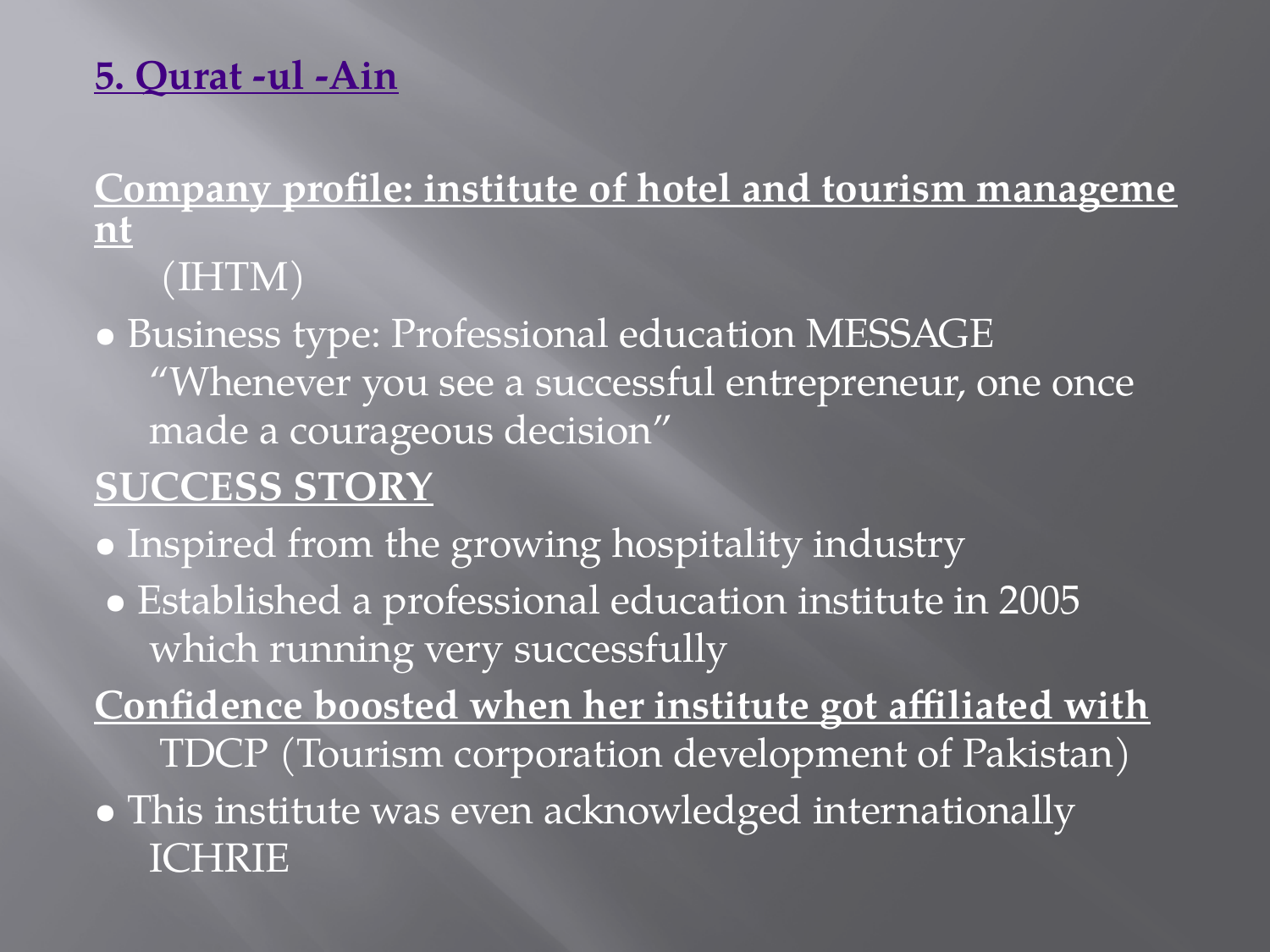

#
5. Qurat -ul -Ain

Company profile: institute of hotel and tourism management (IHTM)
• Business type: Professional education MESSAGE “Whenever you see a successful entrepreneur, one once made a courageous decision”
SUCCESS STORY
• Inspired from the growing hospitality industry
 • Established a professional education institute in 2005 which running very successfully
Confidence boosted when her institute got affiliated with TDCP (Tourism corporation development of Pakistan)
• This institute was even acknowledged internationally ICHRIE